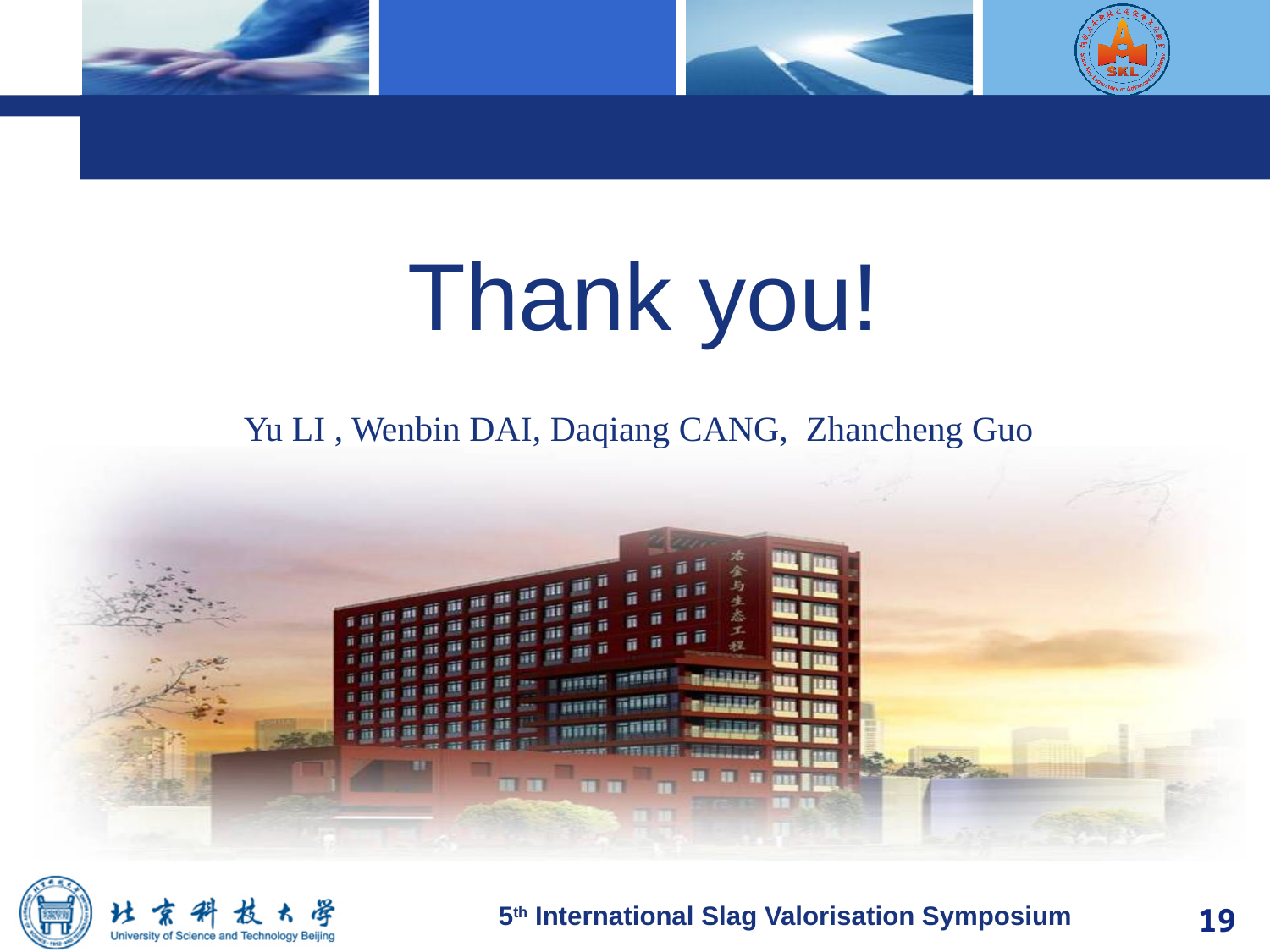

Thank you!

Yu LI , Wenbin DAI, Daqiang CANG,  Zhancheng Guo